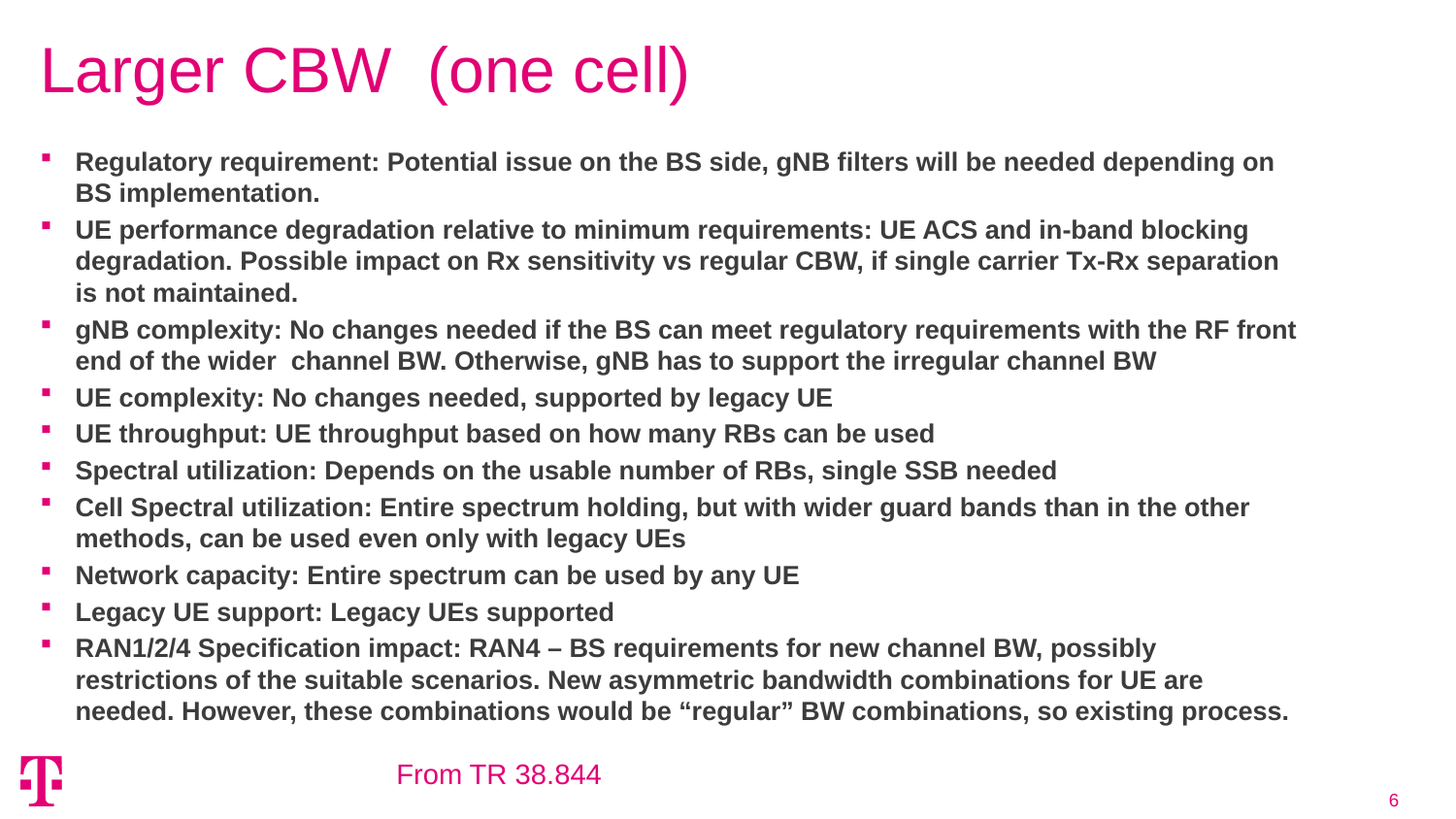

# Larger CBW  (one cell)
Regulatory requirement: Potential issue on the BS side, gNB filters will be needed depending on BS implementation.
UE performance degradation relative to minimum requirements: UE ACS and in-band blocking degradation. Possible impact on Rx sensitivity vs regular CBW, if single carrier Tx-Rx separation is not maintained.
gNB complexity: No changes needed if the BS can meet regulatory requirements with the RF front end of the wider  channel BW. Otherwise, gNB has to support the irregular channel BW
UE complexity: No changes needed, supported by legacy UE
UE throughput: UE throughput based on how many RBs can be used
Spectral utilization: Depends on the usable number of RBs, single SSB needed
Cell Spectral utilization: Entire spectrum holding, but with wider guard bands than in the other methods, can be used even only with legacy UEs
Network capacity: Entire spectrum can be used by any UE
Legacy UE support: Legacy UEs supported
RAN1/2/4 Specification impact: RAN4 – BS requirements for new channel BW, possibly restrictions of the suitable scenarios. New asymmetric bandwidth combinations for UE are needed. However, these combinations would be “regular” BW combinations, so existing process.

From TR 38.844